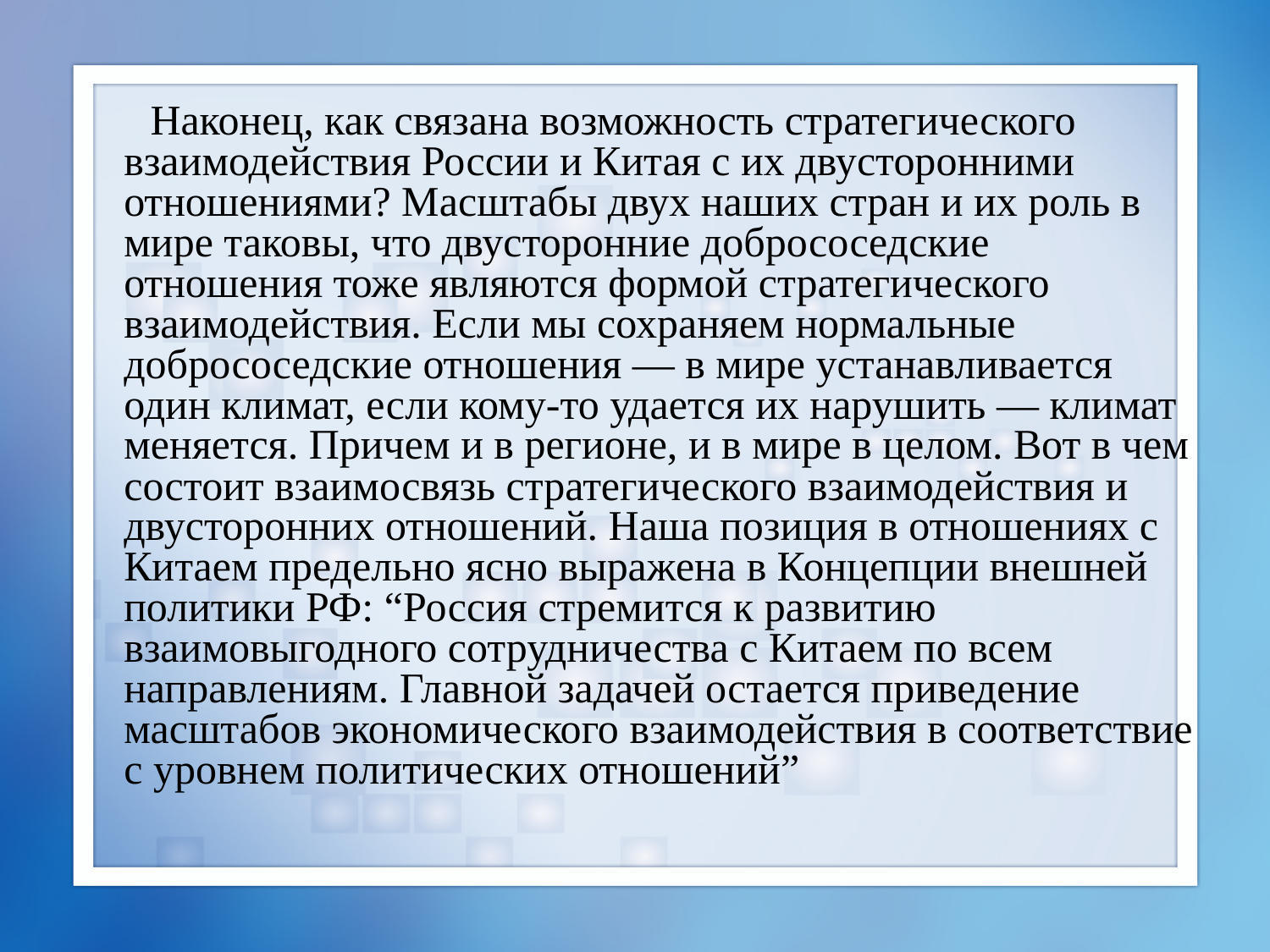

Наконец, как связана возможность стратегического взаимодействия России и Китая с их двусторонними отношениями? Масштабы двух наших стран и их роль в мире таковы, что двусторонние добрососедские отношения тоже являются формой стратегического взаимодействия. Если мы сохраняем нормальные добрососедские отношения — в мире устанавливается один климат, если кому-то удается их нарушить — климат меняется. Причем и в регионе, и в мире в целом. Вот в чем состоит взаимосвязь стратегического взаимодействия и двусторонних отношений. Наша позиция в отношениях с Китаем предельно ясно выражена в Концепции внешней политики РФ: “Россия стремится к развитию взаимовыгодного сотрудничества с Китаем по всем направлениям. Главной задачей остается приведение масштабов экономического взаимодействия в соответствие с уровнем политических отношений”